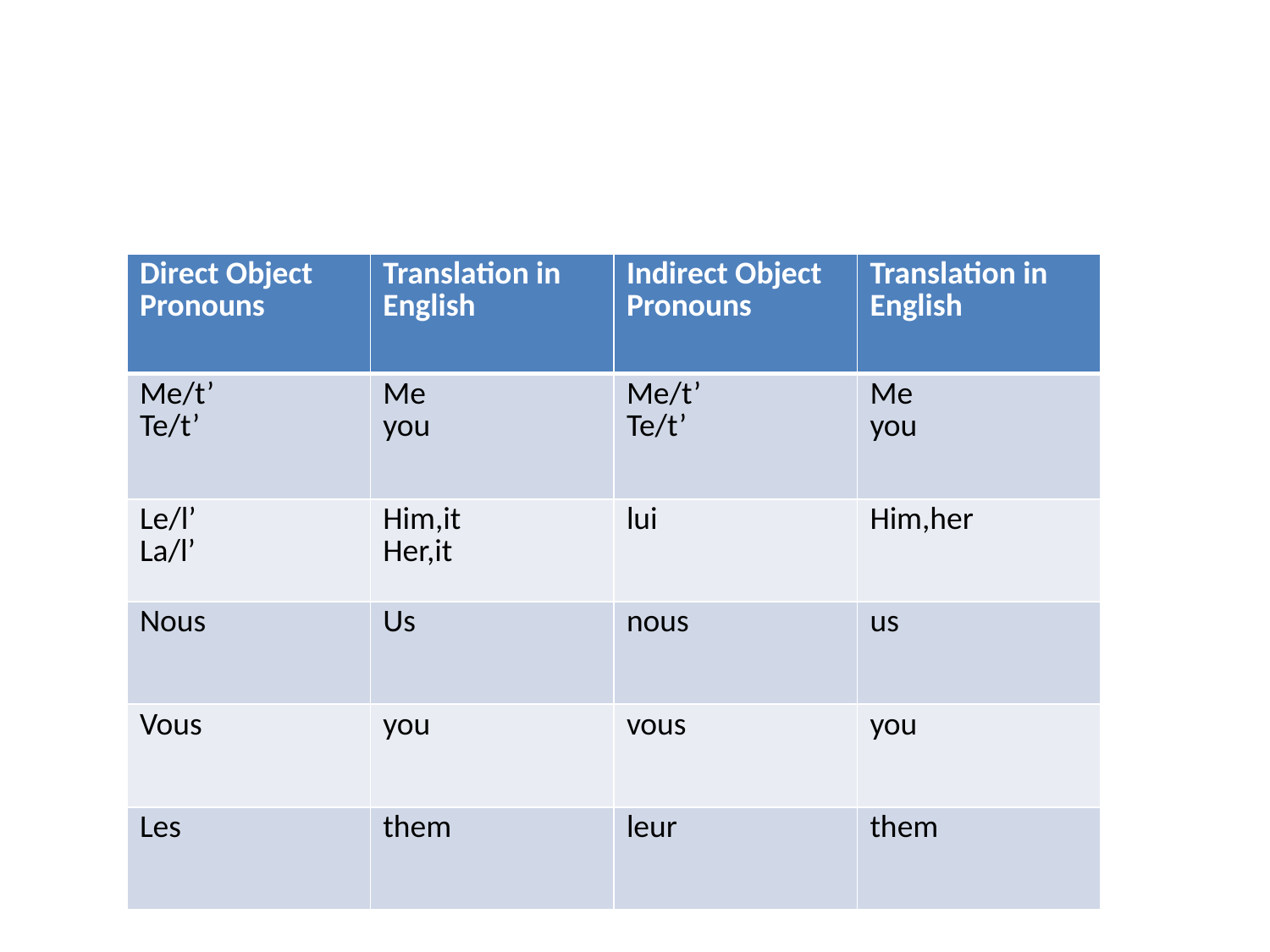

| Direct Object Pronouns | Translation in English | Indirect Object Pronouns | Translation in English |
| --- | --- | --- | --- |
| Me/t’ Te/t’ | Me you | Me/t’ Te/t’ | Me you |
| Le/l’ La/l’ | Him,it Her,it | lui | Him,her |
| Nous | Us | nous | us |
| Vous | you | vous | you |
| Les | them | leur | them |
#